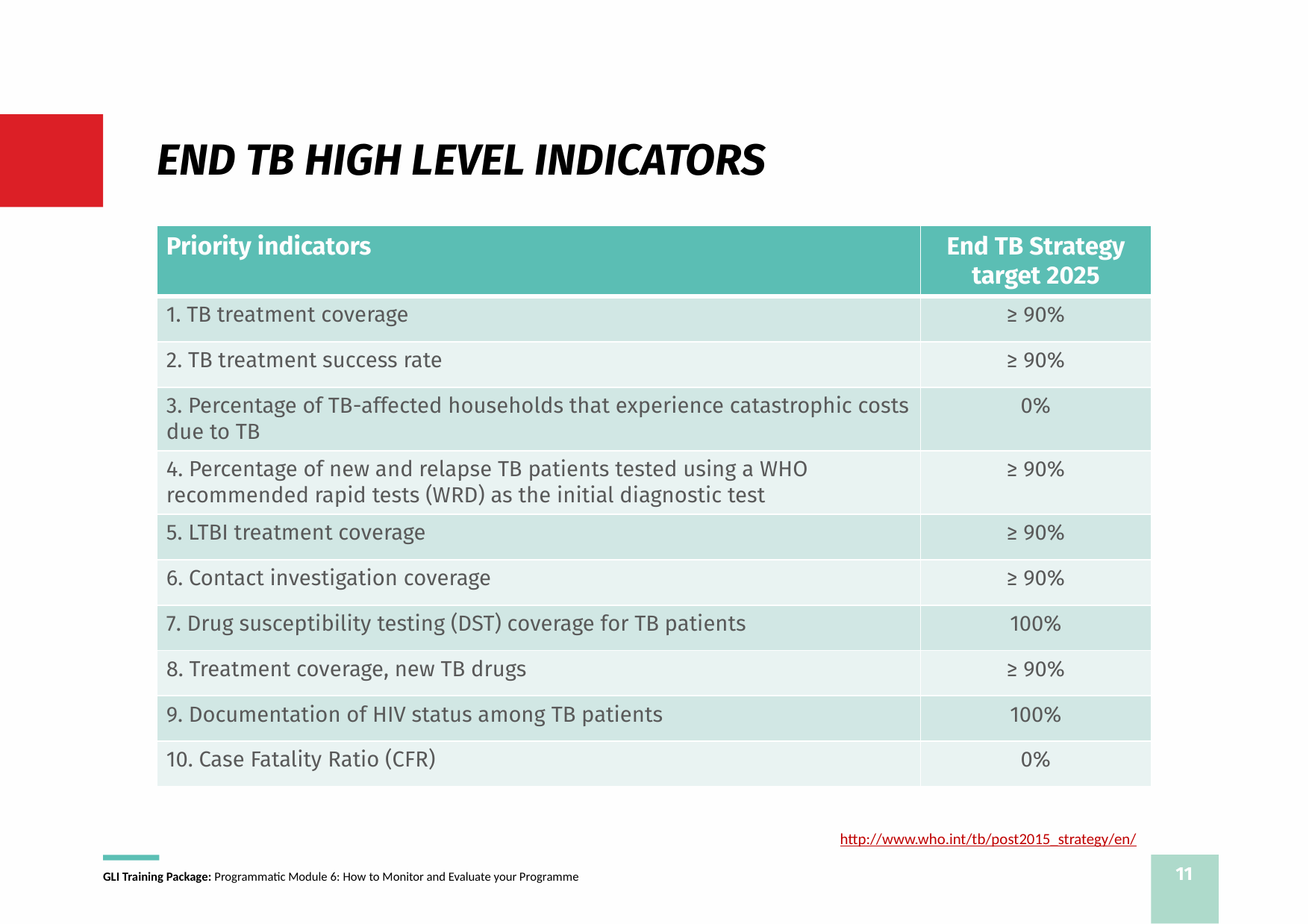

# END TB HIGH LEVEL INDICATORS
| Priority indicators | End TB Strategy target 2025 |
| --- | --- |
| 1. TB treatment coverage | ≥ 90% |
| 2. TB treatment success rate | ≥ 90% |
| 3. Percentage of TB-affected households that experience catastrophic costs due to TB | 0% |
| 4. Percentage of new and relapse TB patients tested using a WHO recommended rapid tests (WRD) as the initial diagnostic test | ≥ 90% |
| 5. LTBI treatment coverage | ≥ 90% |
| 6. Contact investigation coverage | ≥ 90% |
| 7. Drug susceptibility testing (DST) coverage for TB patients | 100% |
| 8. Treatment coverage, new TB drugs | ≥ 90% |
| 9. Documentation of HIV status among TB patients | 100% |
| 10. Case Fatality Ratio (CFR) | 0% |
http://www.who.int/tb/post2015_strategy/en/